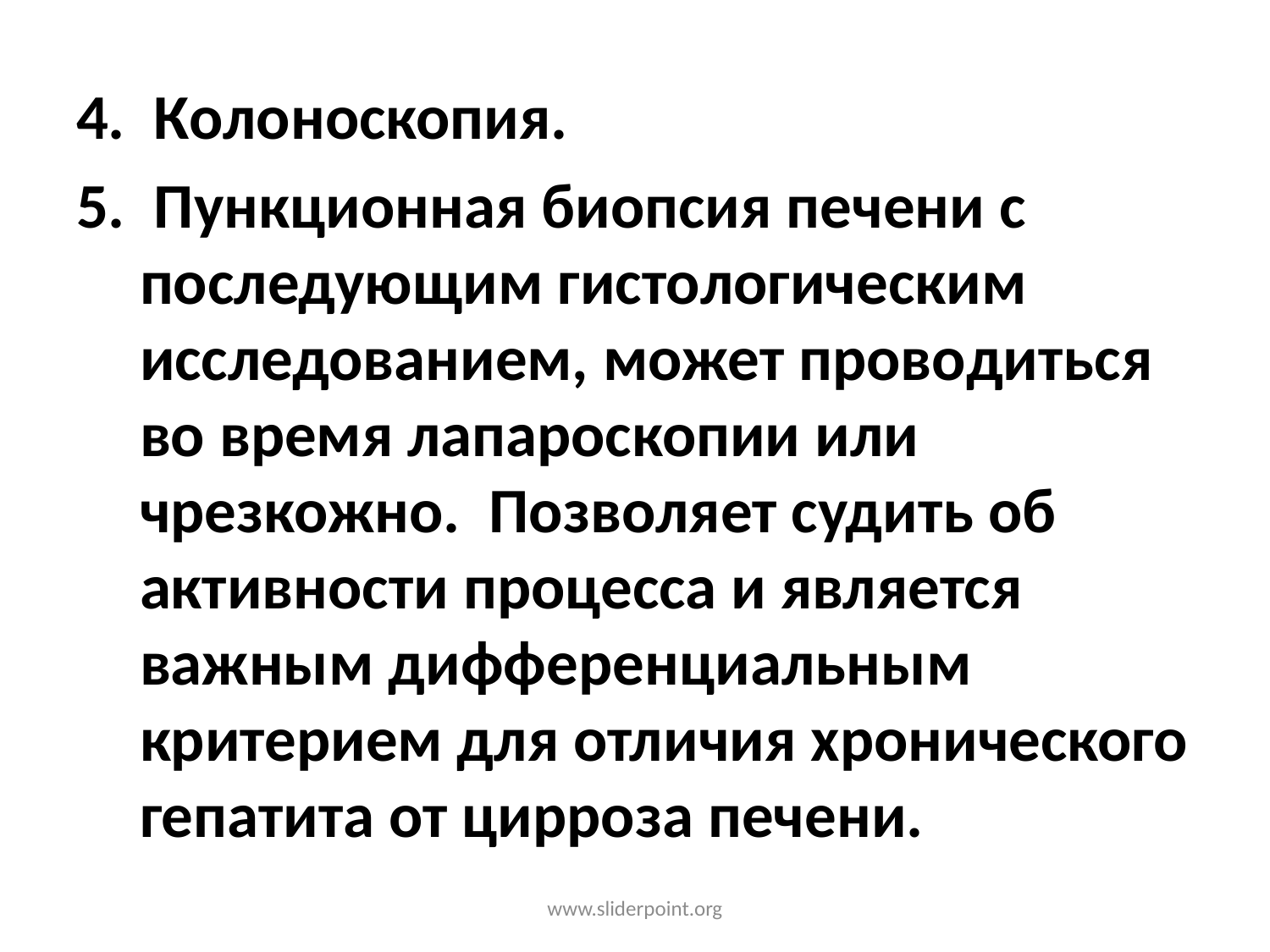

4.  Колоноскопия.
5.  Пункционная биопсия печени с последующим гистологическим исследованием, может проводиться во время лапароскопии или чрезкожно.  Позволяет судить об активности процесса и является важным дифференциальным критерием для отличия хронического гепатита от цирроза печени.
www.sliderpoint.org